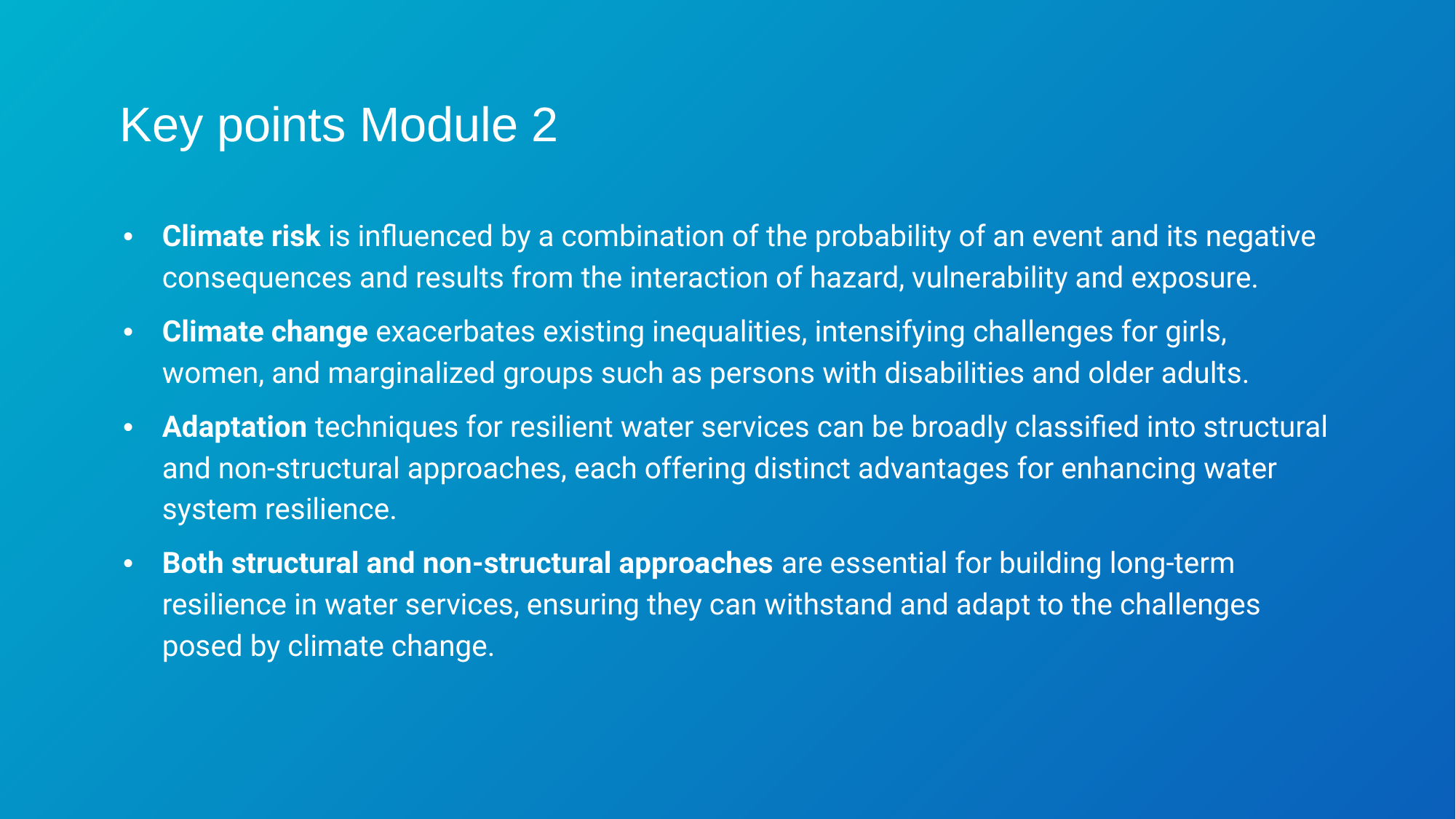

Key points Module 2
Climate risk is influenced by a combination of the probability of an event and its negative consequences and results from the interaction of hazard, vulnerability and exposure.
Climate change exacerbates existing inequalities, intensifying challenges for girls, women, and marginalized groups such as persons with disabilities and older adults.
Adaptation techniques for resilient water services can be broadly classified into structural and non-structural approaches, each offering distinct advantages for enhancing water system resilience.
Both structural and non-structural approaches are essential for building long-term resilience in water services, ensuring they can withstand and adapt to the challenges posed by climate change.